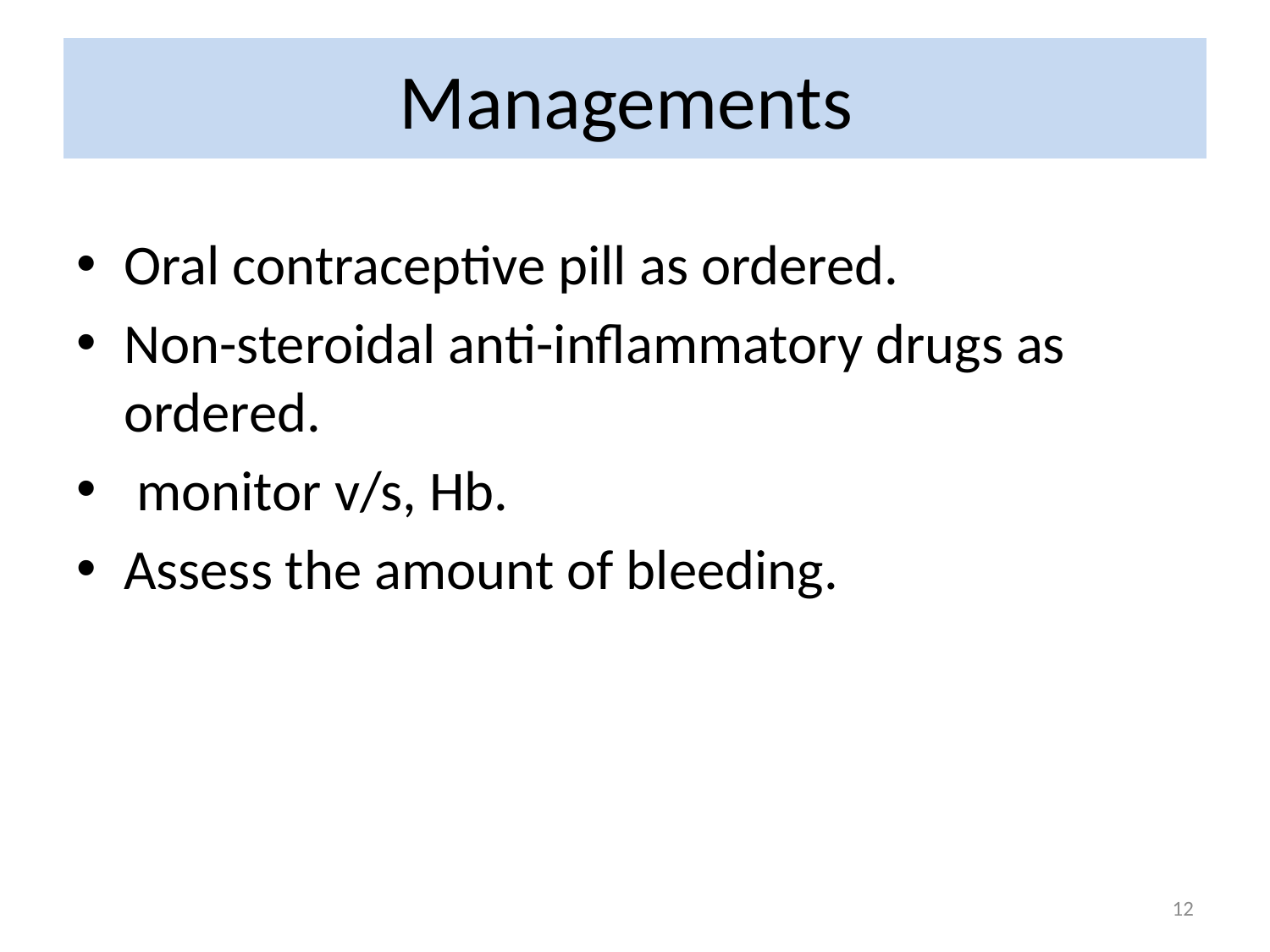

# Managements
Oral contraceptive pill as ordered.
Non-steroidal anti-inflammatory drugs as ordered.
 monitor v/s, Hb.
Assess the amount of bleeding.
12